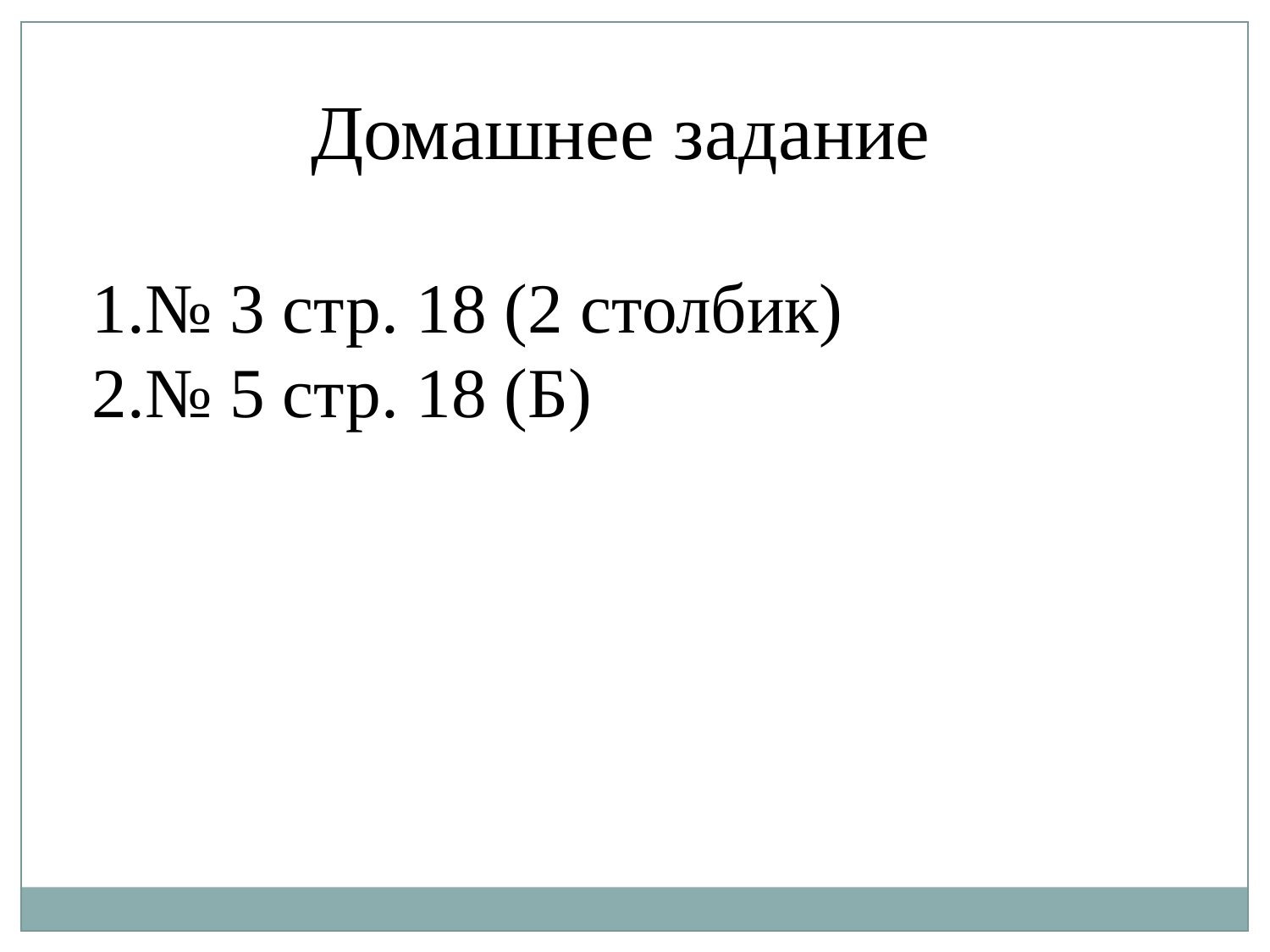

Домашнее задание
№ 3 стр. 18 (2 столбик)
№ 5 стр. 18 (Б)